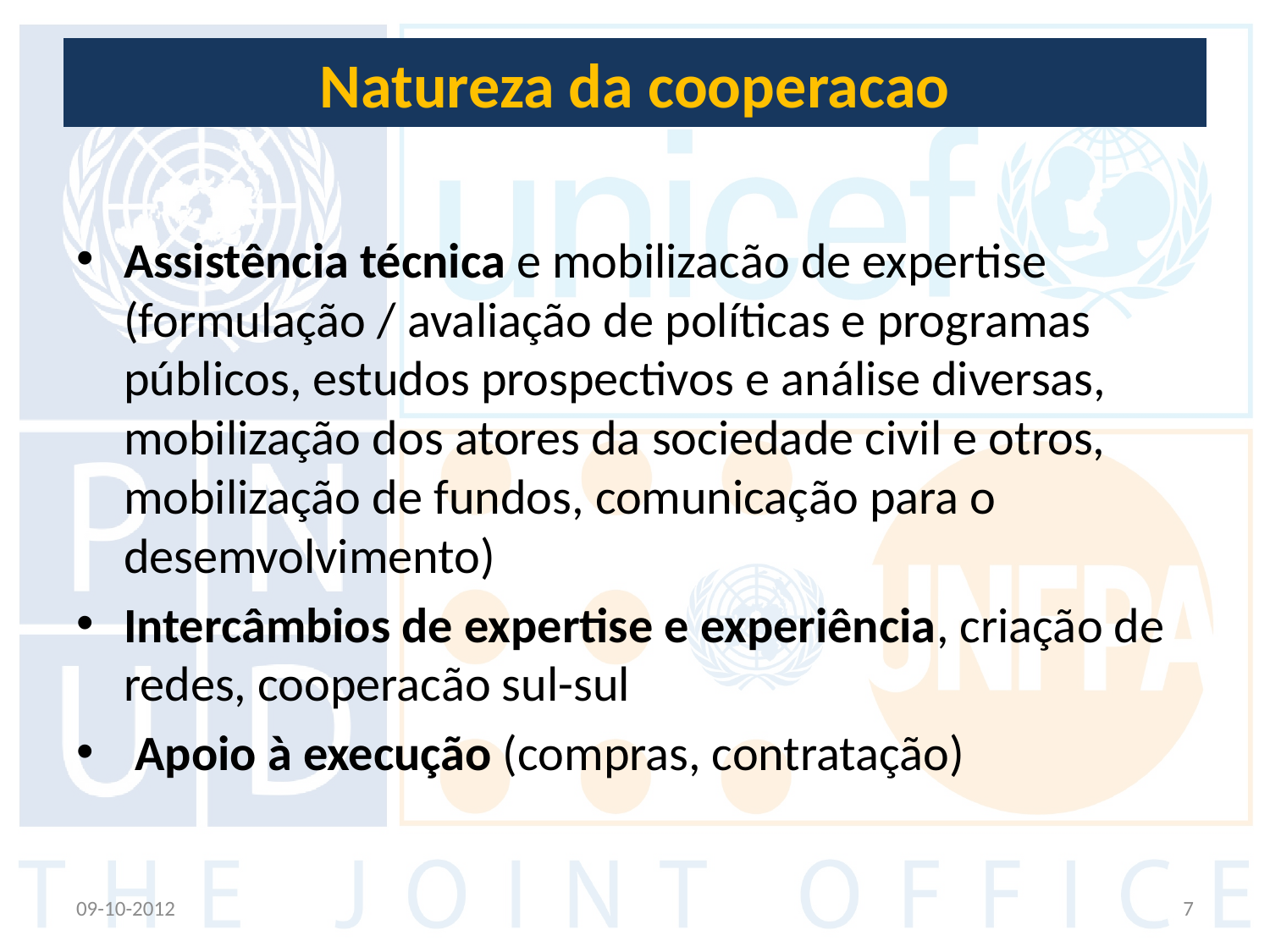

# Natureza da cooperacao
Assistência técnica e mobilizacão de expertise (formulação / avaliação de políticas e programas públicos, estudos prospectivos e análise diversas, mobilização dos atores da sociedade civil e otros, mobilização de fundos, comunicação para o desemvolvimento)
Intercâmbios de expertise e experiência, criação de redes, cooperacão sul-sul
 Apoio à execução (compras, contratação)
09-10-2012
7